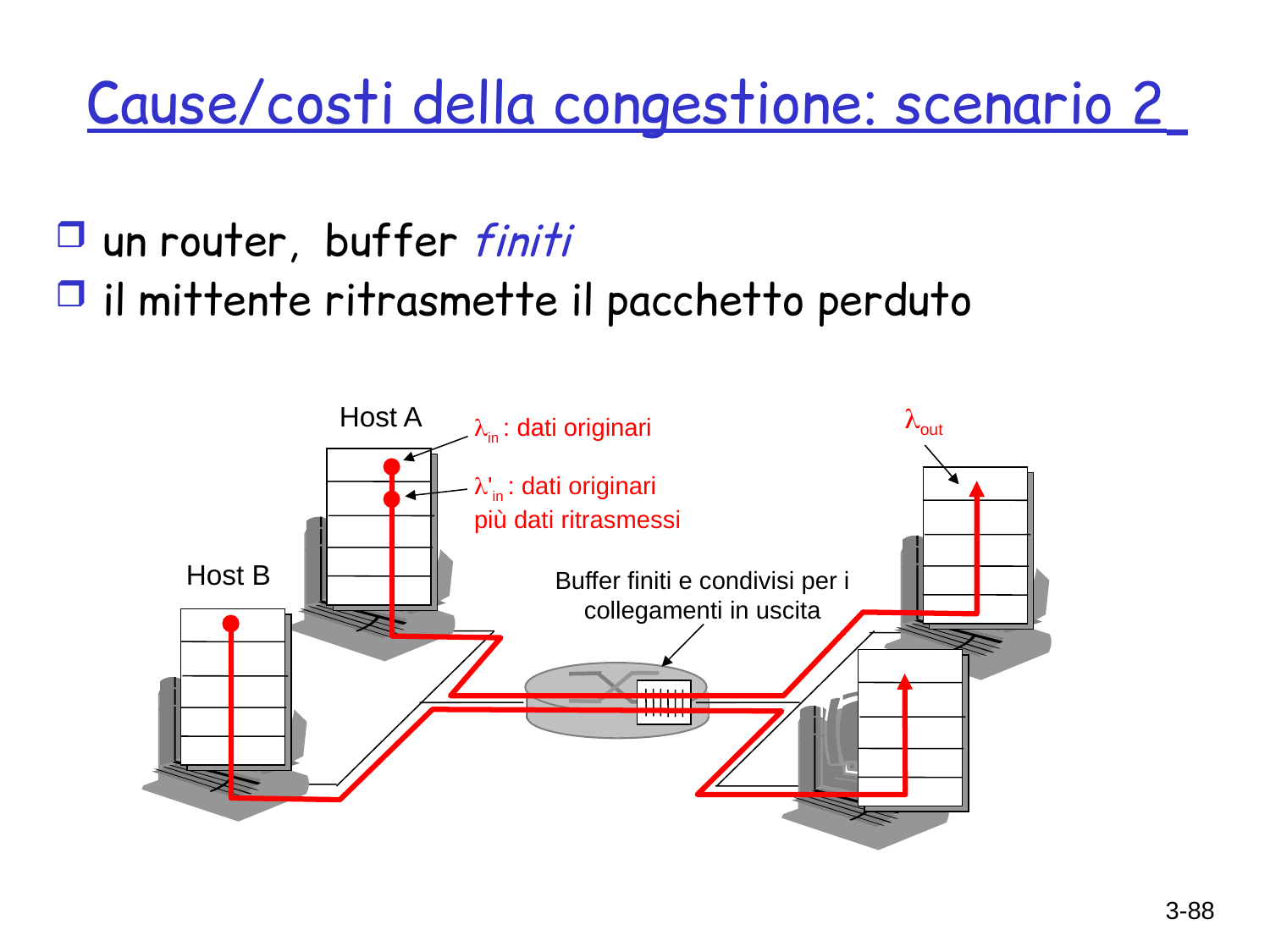

# Cause/costi della congestione: scenario 2
un router,  buffer finiti
il mittente ritrasmette il pacchetto perduto

Host A
λout
λin : dati originari

λ'in : dati originari
più dati ritrasmessi

Host B
Buffer finiti e condivisi per i collegamenti in uscita

3-88